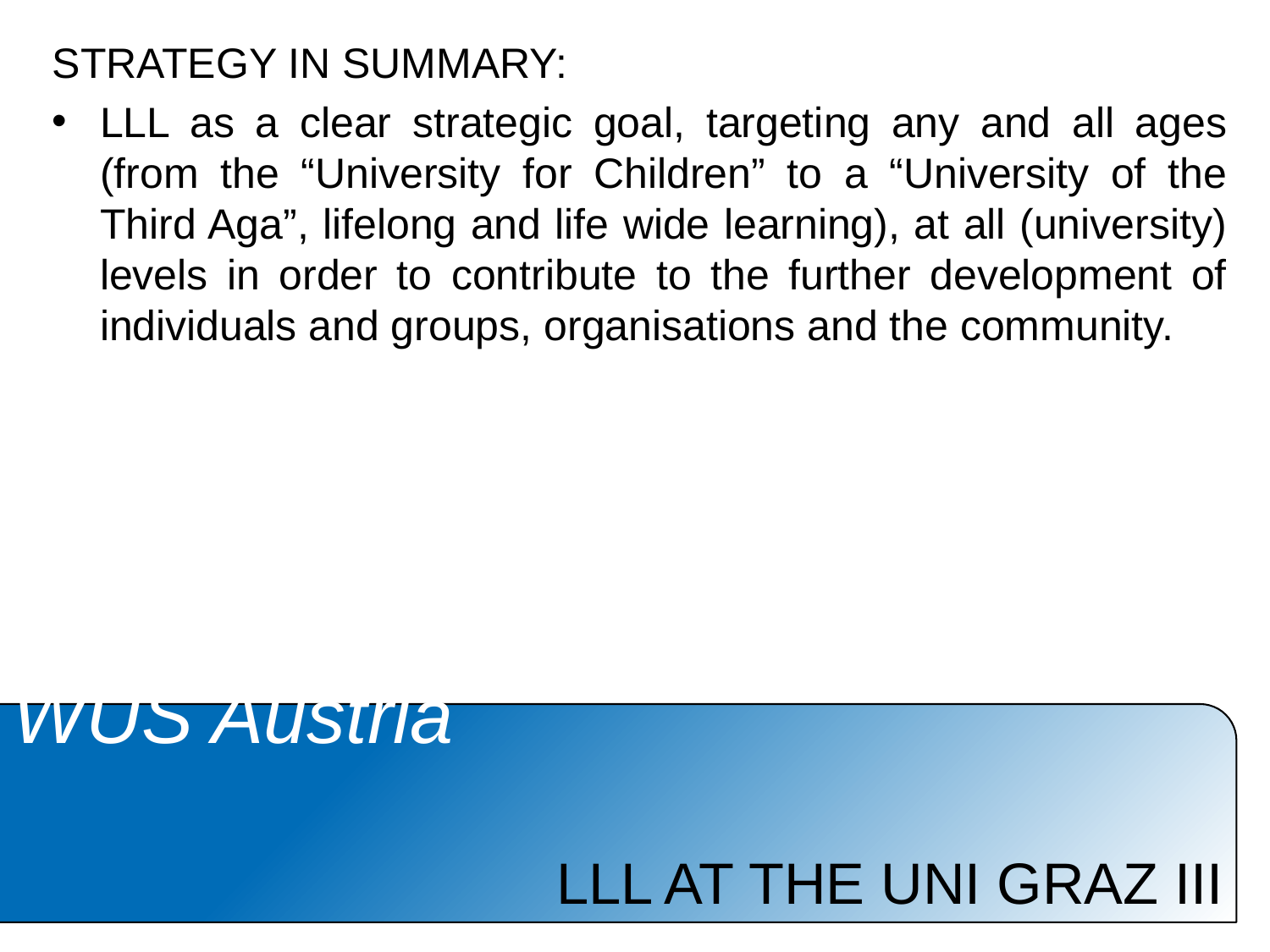

STRATEGY IN SUMMARY:
LLL as a clear strategic goal, targeting any and all ages (from the “University for Children” to a “University of the Third Aga”, lifelong and life wide learning), at all (university) levels in order to contribute to the further development of individuals and groups, organisations and the community.

# LLL AT THE UNI GRAZ III